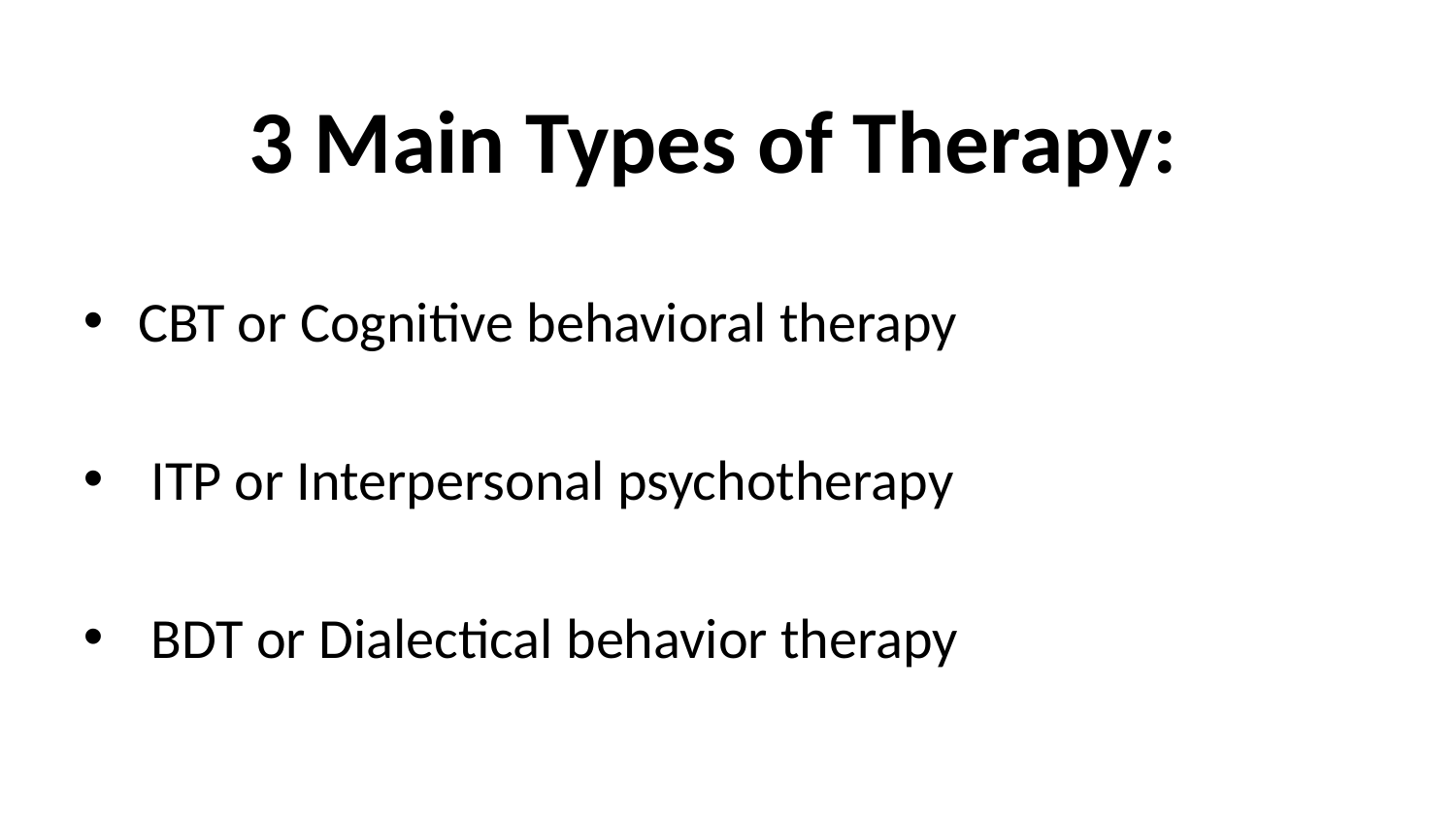

# 3 Main Types of Therapy:
CBT or Cognitive behavioral therapy

 ITP or Interpersonal psychotherapy

 BDT or Dialectical behavior therapy